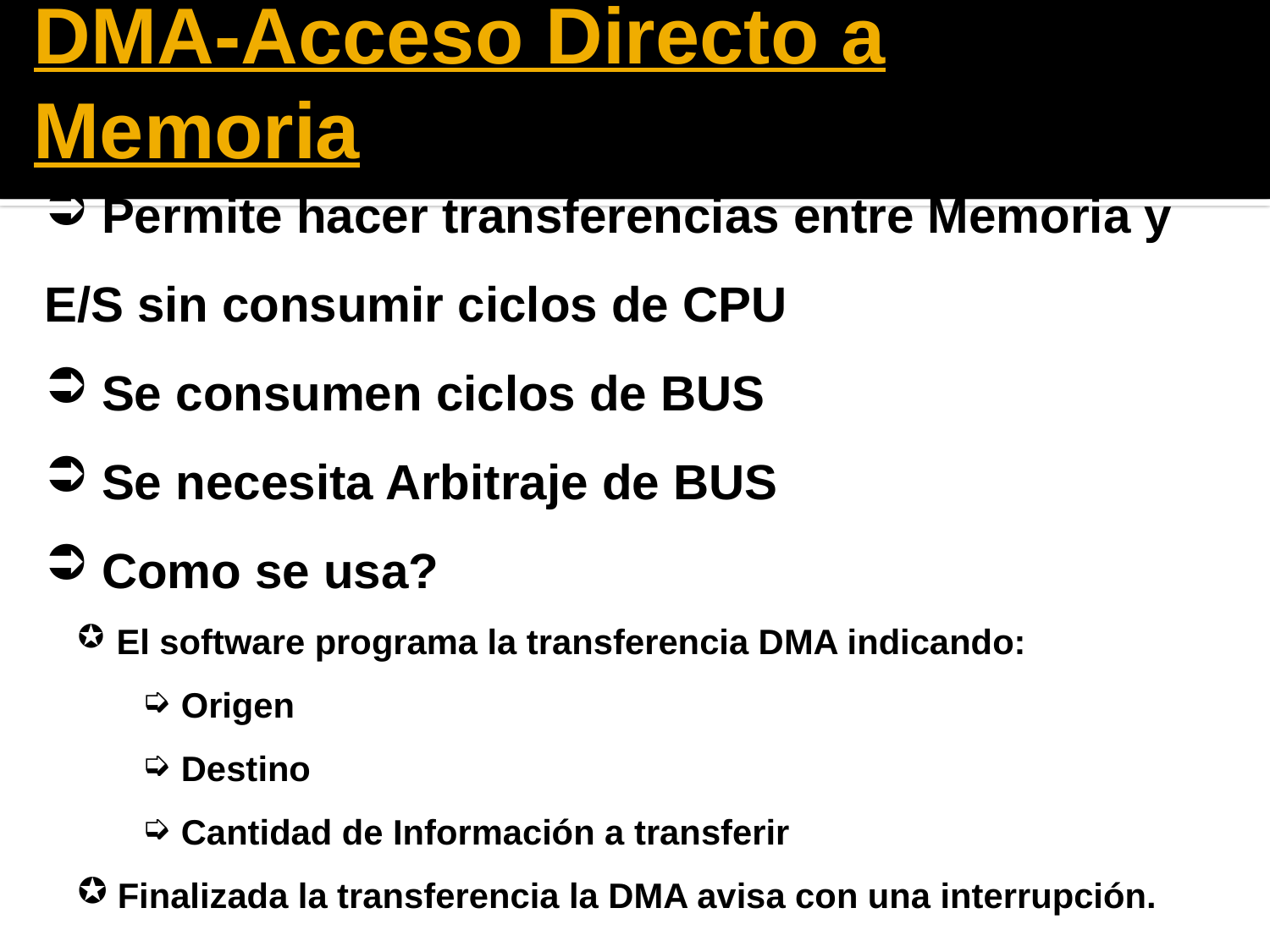

# DMA-Acceso Directo a Memoria

 Permite hacer transferencias entre Memoria y E/S sin consumir ciclos de CPU
 Se consumen ciclos de BUS
 Se necesita Arbitraje de BUS
 Como se usa?
 El software programa la transferencia DMA indicando:
 Origen
 Destino
 Cantidad de Información a transferir
 Finalizada la transferencia la DMA avisa con una interrupción.